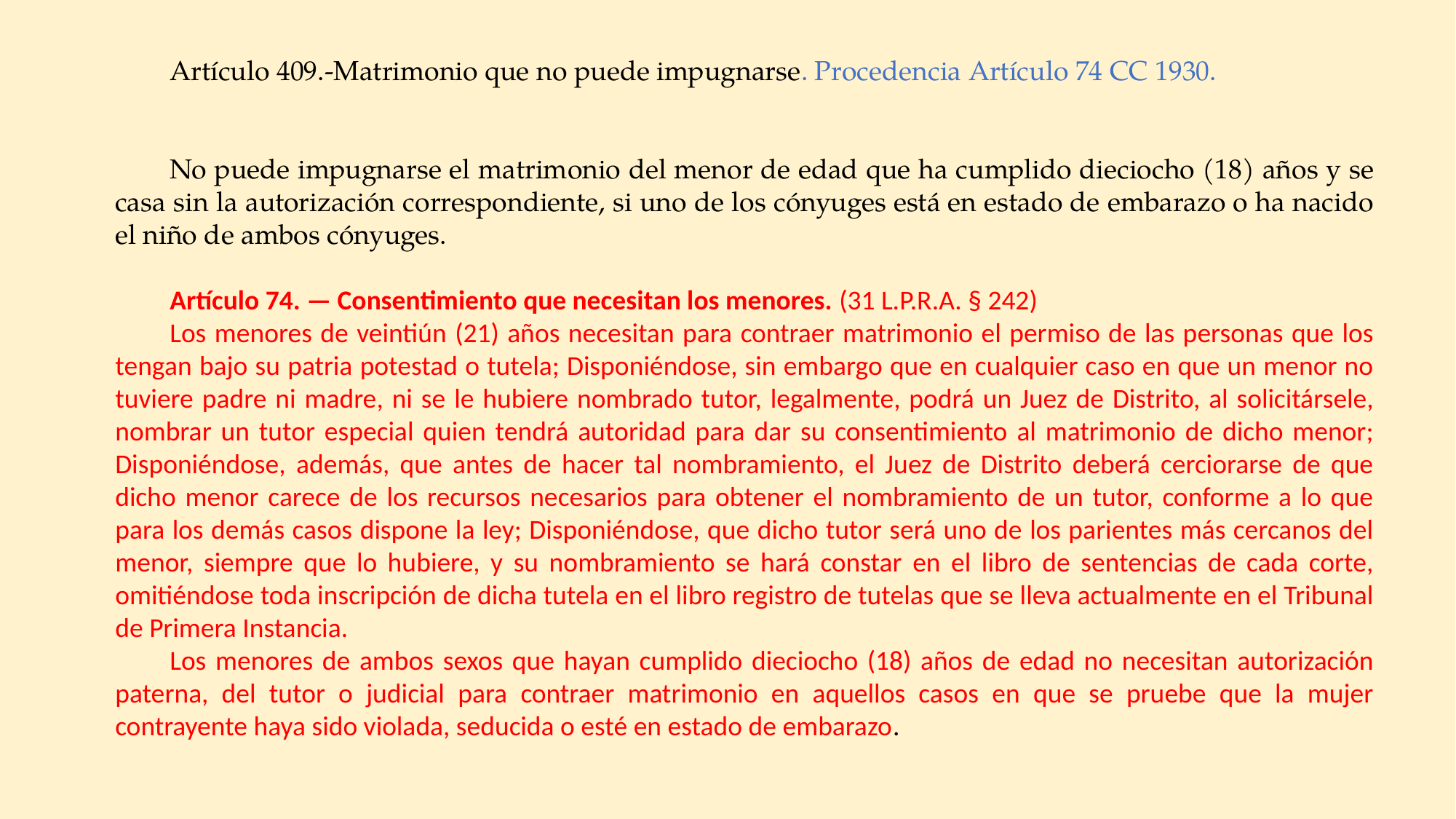

Artículo 409.-Matrimonio que no puede impugnarse. Procedencia Artículo 74 CC 1930.

No puede impugnarse el matrimonio del menor de edad que ha cumplido dieciocho (18) años y se casa sin la autorización correspondiente, si uno de los cónyuges está en estado de embarazo o ha nacido el niño de ambos cónyuges.

Artículo 74. — Consentimiento que necesitan los menores. (31 L.P.R.A. § 242)
Los menores de veintiún (21) años necesitan para contraer matrimonio el permiso de las personas que los tengan bajo su patria potestad o tutela; Disponiéndose, sin embargo que en cualquier caso en que un menor no tuviere padre ni madre, ni se le hubiere nombrado tutor, legalmente, podrá un Juez de Distrito, al solicitársele, nombrar un tutor especial quien tendrá autoridad para dar su consentimiento al matrimonio de dicho menor; Disponiéndose, además, que antes de hacer tal nombramiento, el Juez de Distrito deberá cerciorarse de que dicho menor carece de los recursos necesarios para obtener el nombramiento de un tutor, conforme a lo que para los demás casos dispone la ley; Disponiéndose, que dicho tutor será uno de los parientes más cercanos del menor, siempre que lo hubiere, y su nombramiento se hará constar en el libro de sentencias de cada corte, omitiéndose toda inscripción de dicha tutela en el libro registro de tutelas que se lleva actualmente en el Tribunal de Primera Instancia.
Los menores de ambos sexos que hayan cumplido dieciocho (18) años de edad no necesitan autorización paterna, del tutor o judicial para contraer matrimonio en aquellos casos en que se pruebe que la mujer contrayente haya sido violada, seducida o esté en estado de embarazo.